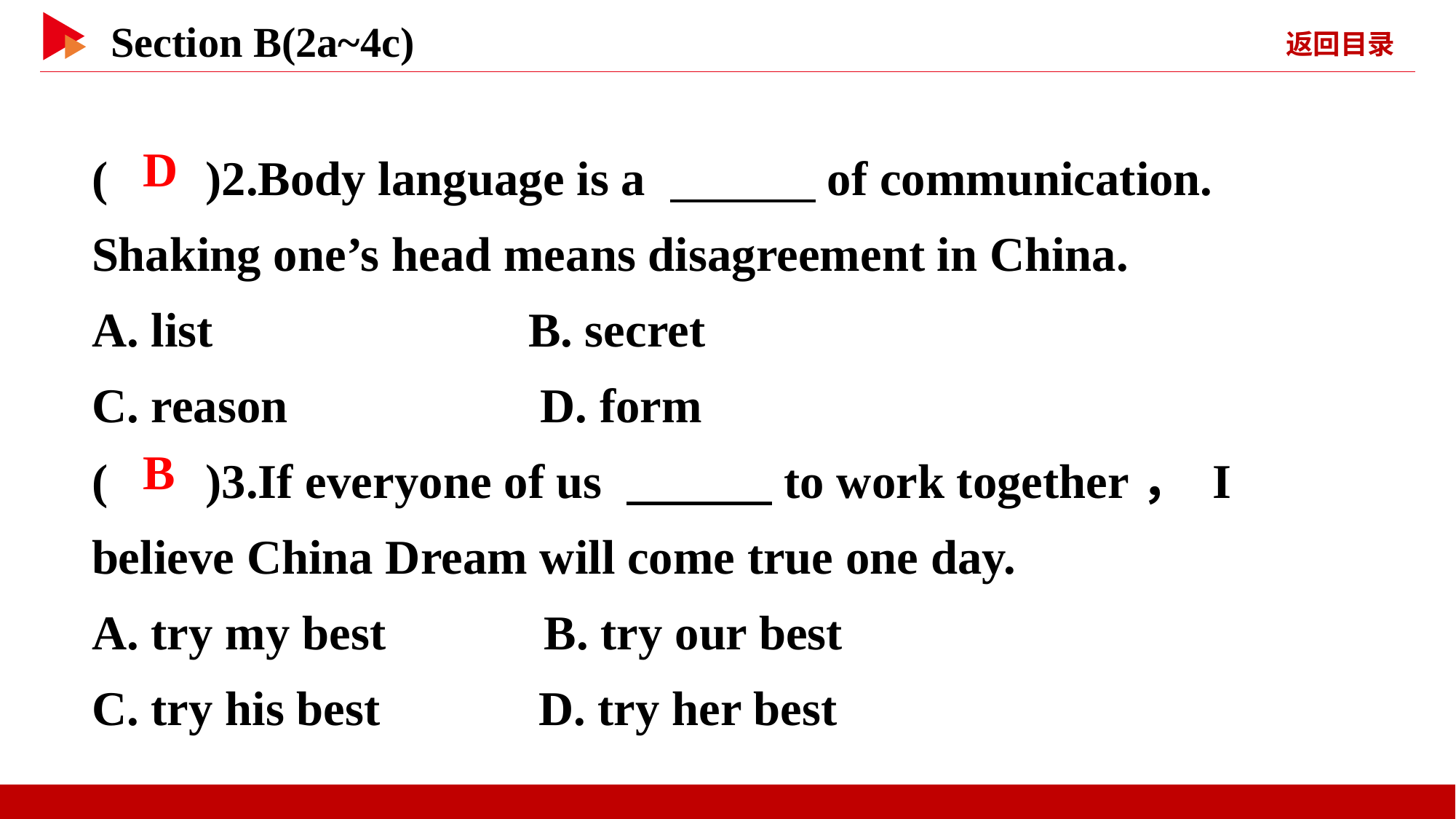

(        )2.Body language is a 　　　of communication. Shaking one’s head means disagreement in China.
A. list             		B. secret
C. reason            	 D. form
(        )3.If everyone of us 　　　to work together， I believe China Dream will come true one day.
A. try my best             B. try our best
C. try his best             D. try her best
   D
   B